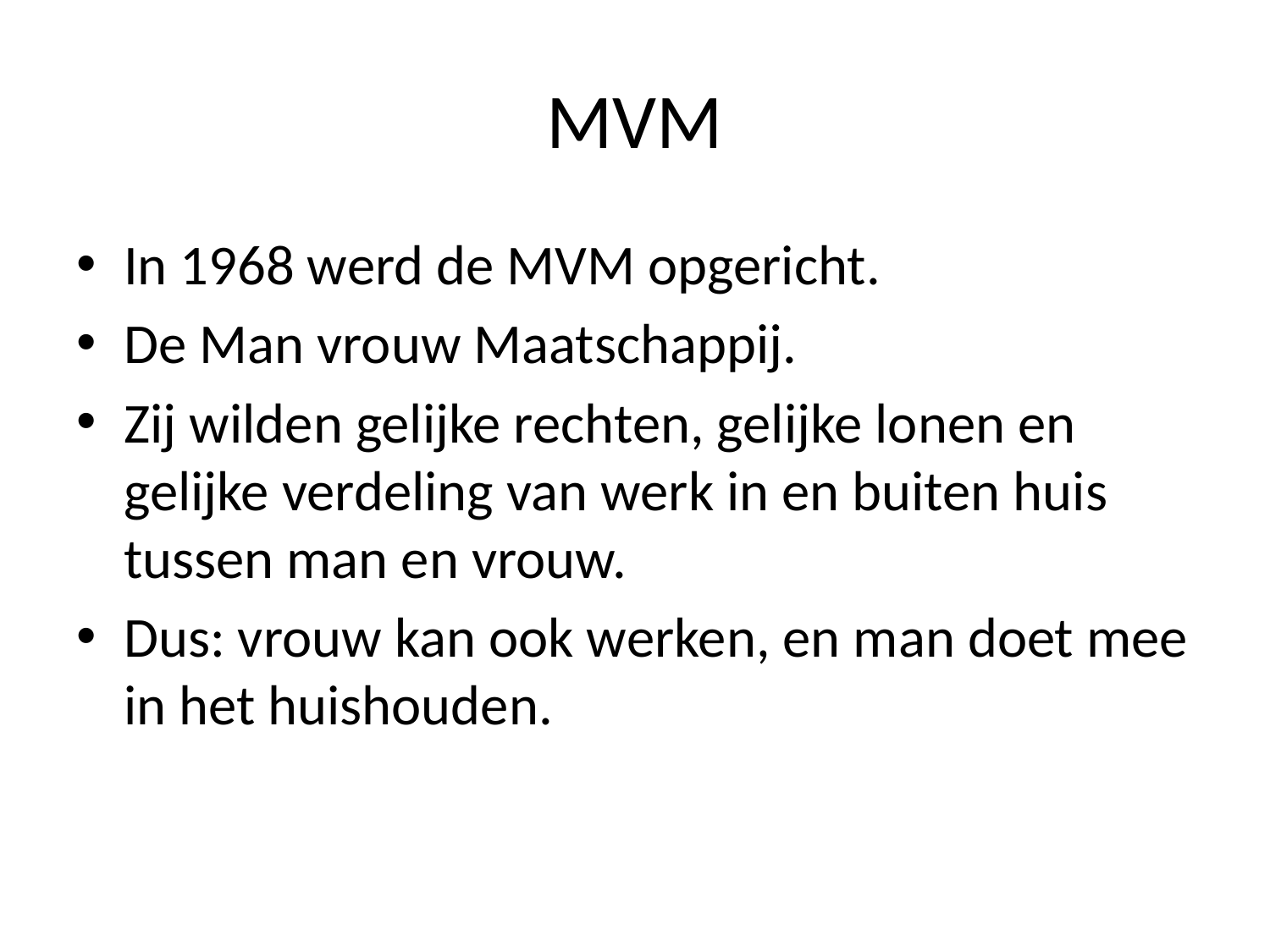

# MVM
In 1968 werd de MVM opgericht.
De Man vrouw Maatschappij.
Zij wilden gelijke rechten, gelijke lonen en gelijke verdeling van werk in en buiten huis tussen man en vrouw.
Dus: vrouw kan ook werken, en man doet mee in het huishouden.